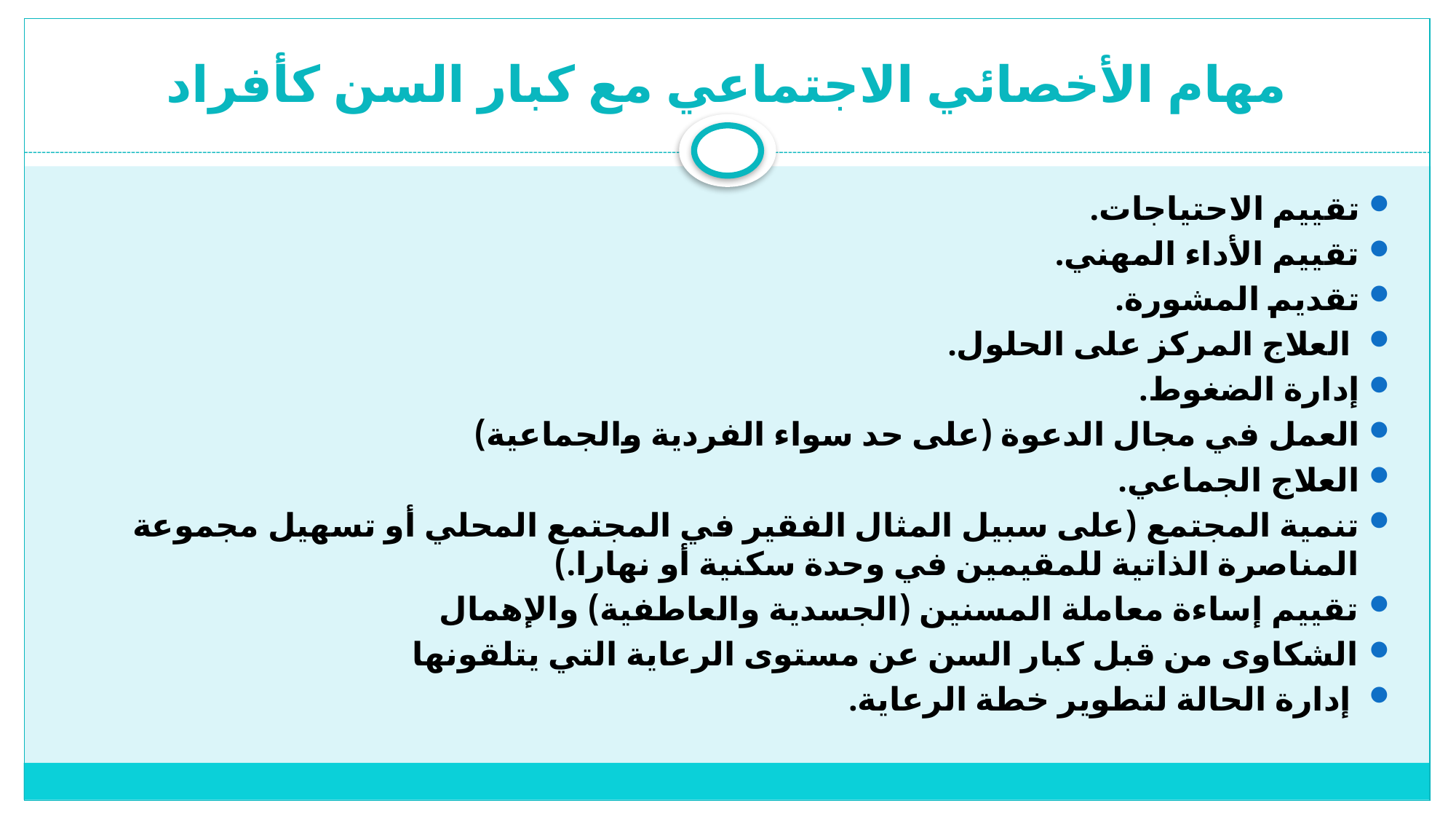

# مهام الأخصائي الاجتماعي مع كبار السن كأفراد
تقييم الاحتياجات.
تقييم الأداء المهني.
تقديم المشورة.
 العلاج المركز على الحلول.
إدارة الضغوط.
العمل في مجال الدعوة (على حد سواء الفردية والجماعية)
العلاج الجماعي.
تنمية المجتمع (على سبيل المثال الفقير في المجتمع المحلي أو تسهيل مجموعة المناصرة الذاتية للمقيمين في وحدة سكنية أو نهارا.)
تقييم إساءة معاملة المسنين (الجسدية والعاطفية) والإهمال
الشكاوى من قبل كبار السن عن مستوى الرعاية التي يتلقونها
 إدارة الحالة لتطوير خطة الرعاية.